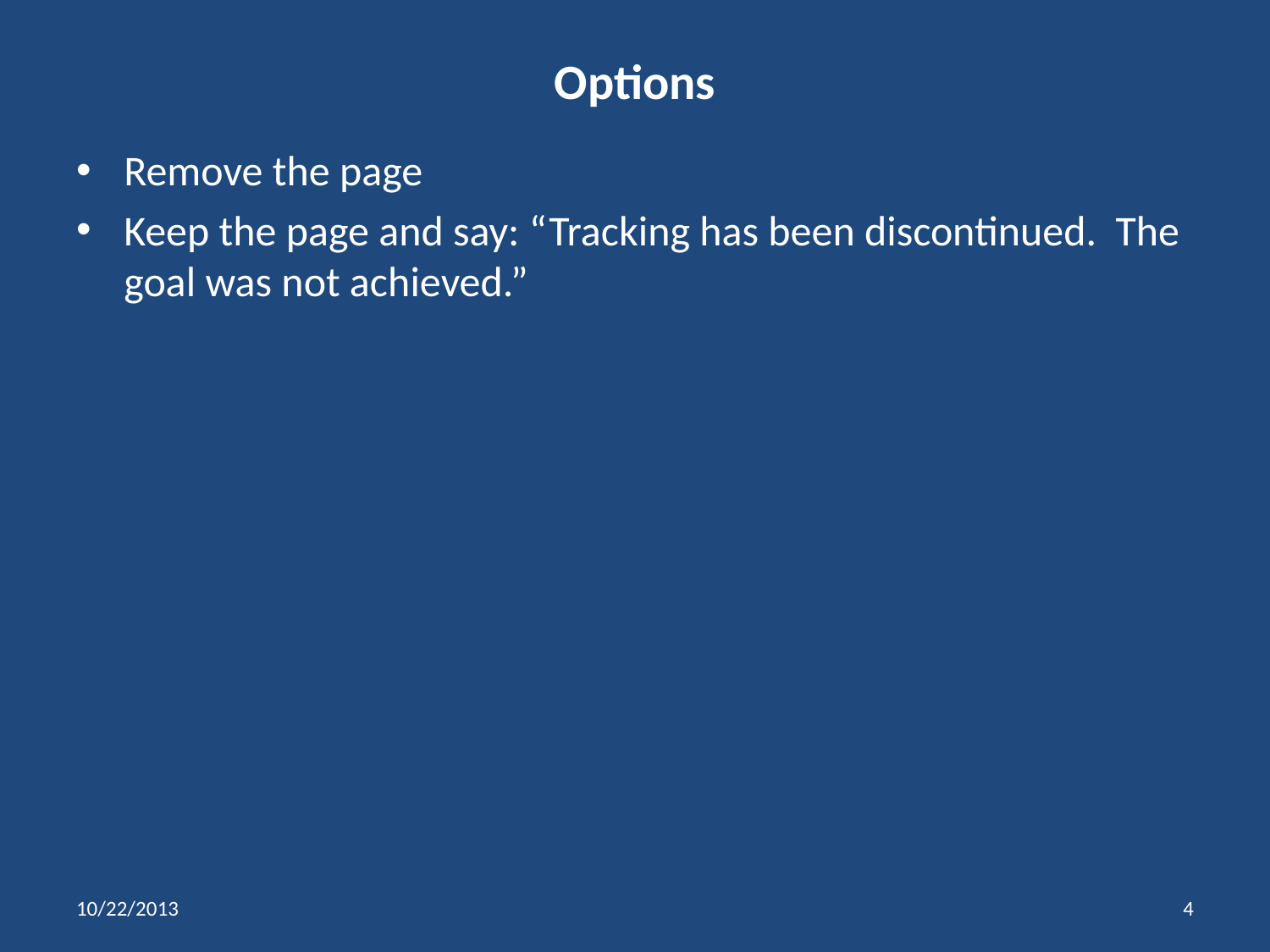

# Options
Remove the page
Keep the page and say: “Tracking has been discontinued.  The goal was not achieved.”
10/22/2013
4